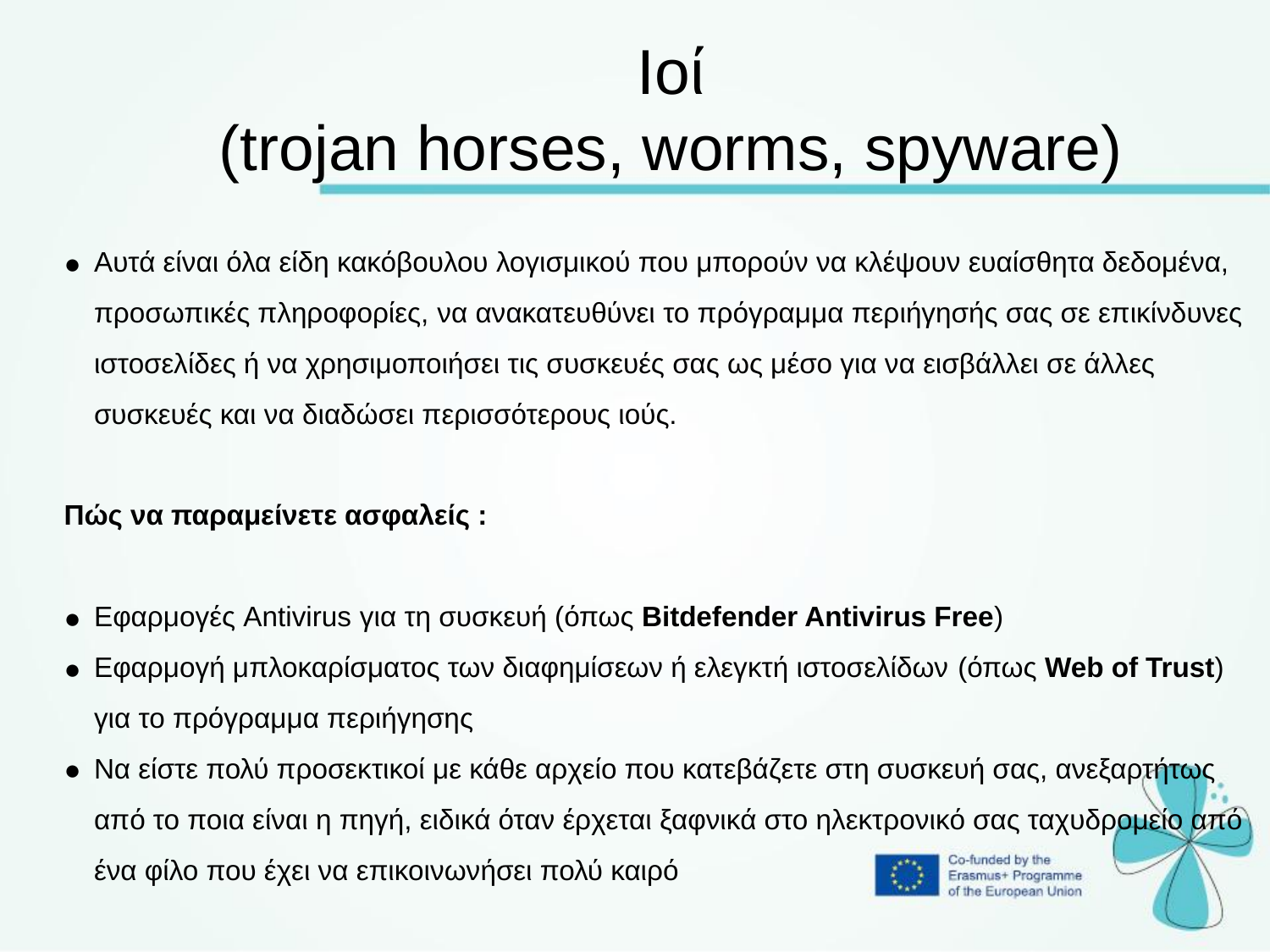

Ιοί
(trojan horses, worms, spyware)
Αυτά είναι όλα είδη κακόβουλου λογισμικού που μπορούν να κλέψουν ευαίσθητα δεδομένα, προσωπικές πληροφορίες, να ανακατευθύνει το πρόγραμμα περιήγησής σας σε επικίνδυνες ιστοσελίδες ή να χρησιμοποιήσει τις συσκευές σας ως μέσο για να εισβάλλει σε άλλες συσκευές και να διαδώσει περισσότερους ιούς.

Πώς να παραμείνετε ασφαλείς :

Εφαρμογές Antivirus για τη συσκευή (όπως Bitdefender Antivirus Free)
Εφαρμογή μπλοκαρίσματος των διαφημίσεων ή ελεγκτή ιστοσελίδων (όπως Web of Trust) για το πρόγραμμα περιήγησης
Να είστε πολύ προσεκτικοί με κάθε αρχείο που κατεβάζετε στη συσκευή σας, ανεξαρτήτως από το ποια είναι η πηγή, ειδικά όταν έρχεται ξαφνικά στο ηλεκτρονικό σας ταχυδρομείο από ένα φίλο που έχει να επικοινωνήσει πολύ καιρό